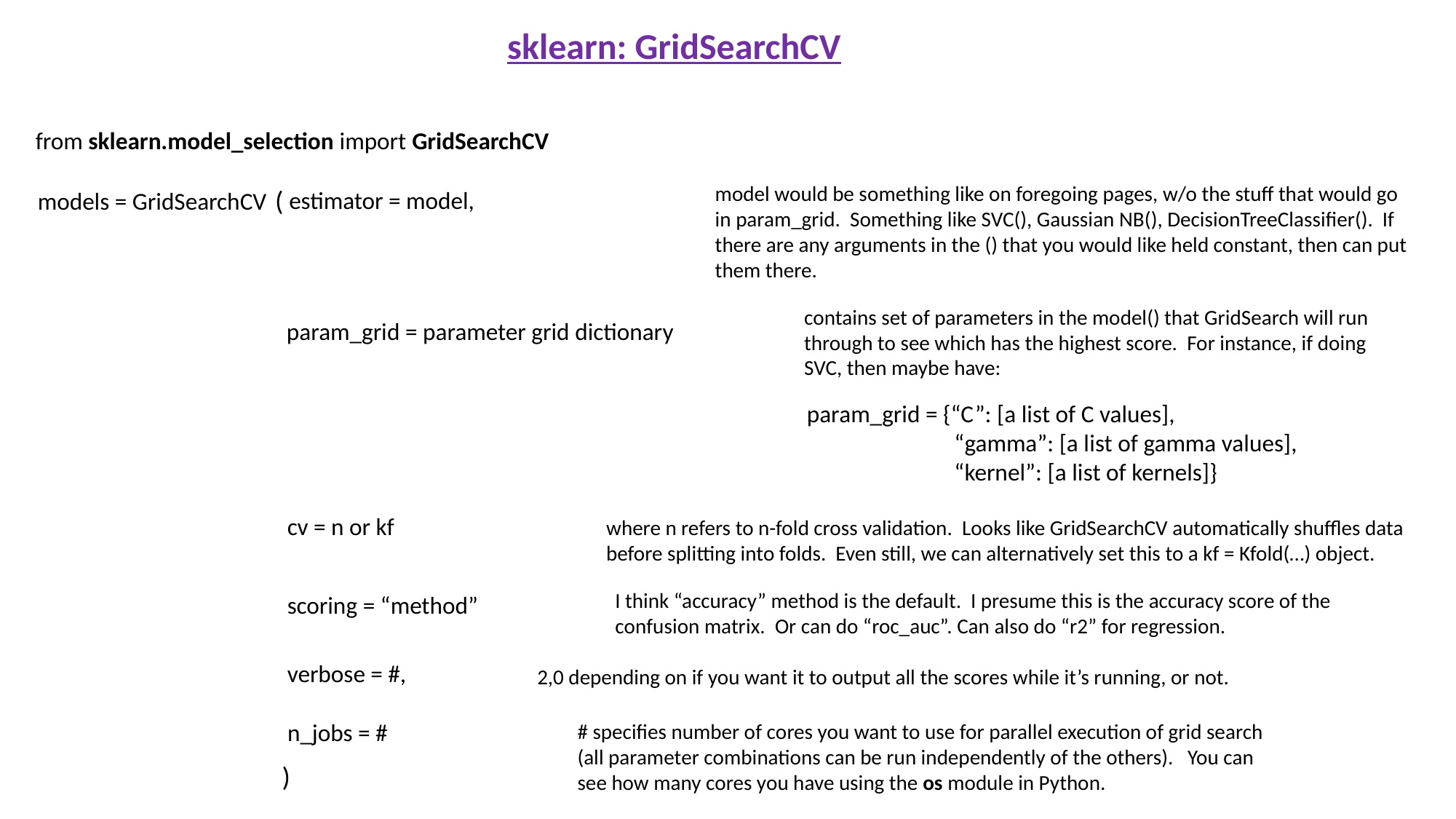

sklearn: GridSearchCV
from sklearn.model_selection import GridSearchCV
model would be something like on foregoing pages, w/o the stuff that would go in param_grid.  Something like SVC(), Gaussian NB(), DecisionTreeClassifier().  If there are any arguments in the () that you would like held constant, then can put them there.
(
estimator = model,
models = GridSearchCV
contains set of parameters in the model() that GridSearch will run through to see which has the highest score.  For instance, if doing SVC, then maybe have:
param_grid = parameter grid dictionary
param_grid = {“C”: [a list of C values],
	       “gamma”: [a list of gamma values],
	       “kernel”: [a list of kernels]}
cv = n or kf
where n refers to n-fold cross validation.  Looks like GridSearchCV automatically shuffles data before splitting into folds.  Even still, we can alternatively set this to a kf = Kfold(…) object.
I think “accuracy” method is the default.  I presume this is the accuracy score of the confusion matrix.  Or can do “roc_auc”. Can also do “r2” for regression.
scoring = “method”
verbose = #,
2,0 depending on if you want it to output all the scores while it’s running, or not.
n_jobs = #
# specifies number of cores you want to use for parallel execution of grid search (all parameter combinations can be run independently of the others).   You can see how many cores you have using the os module in Python.
)